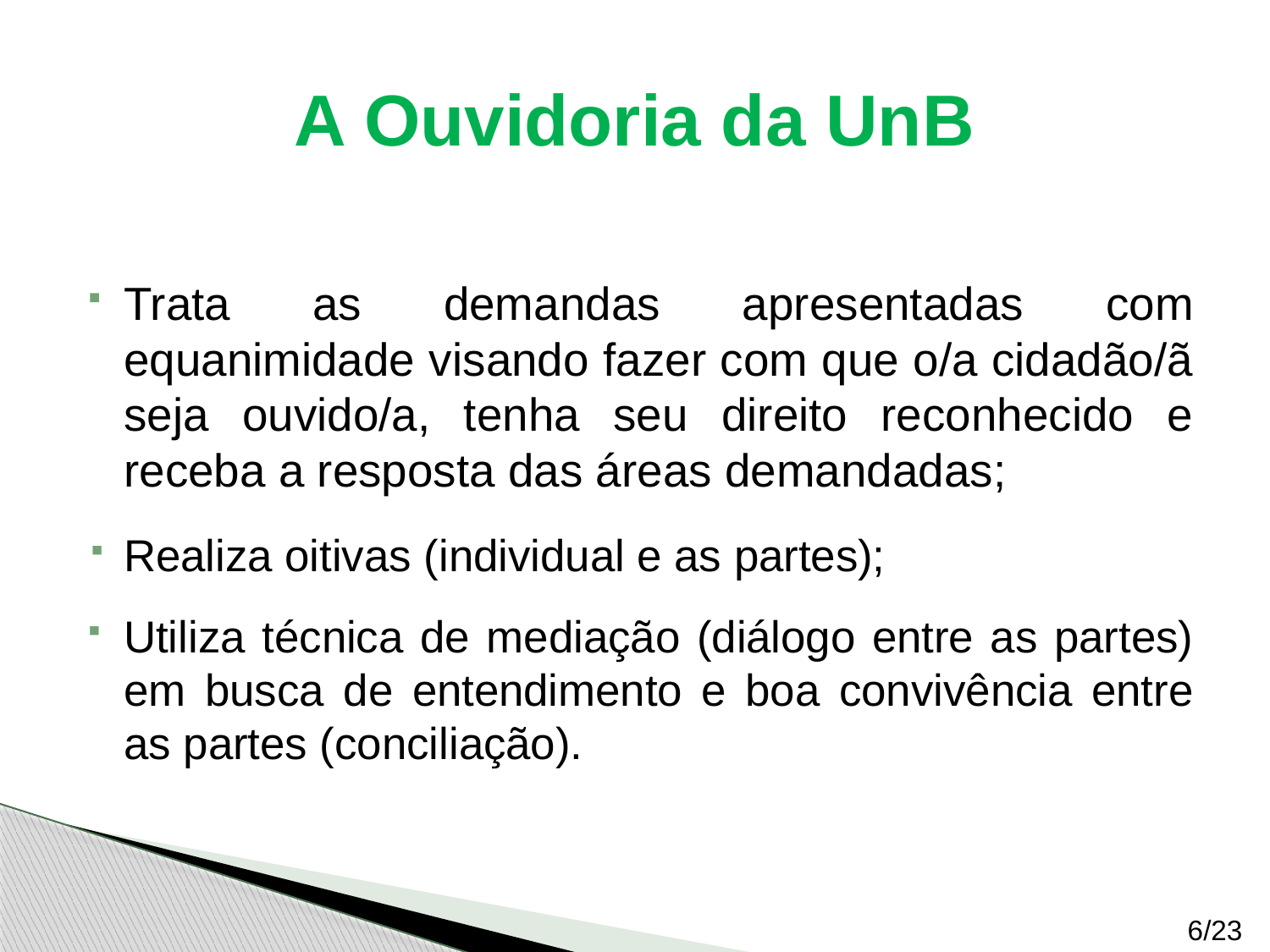

# A Ouvidoria da UnB

Trata as demandas apresentadas com equanimidade visando fazer com que o/a cidadão/ã seja ouvido/a, tenha seu direito reconhecido e receba a resposta das áreas demandadas;

Realiza oitivas (individual e as partes);

Utiliza técnica de mediação (diálogo entre as partes) em busca de entendimento e boa convivência entre as partes (conciliação).

6/23